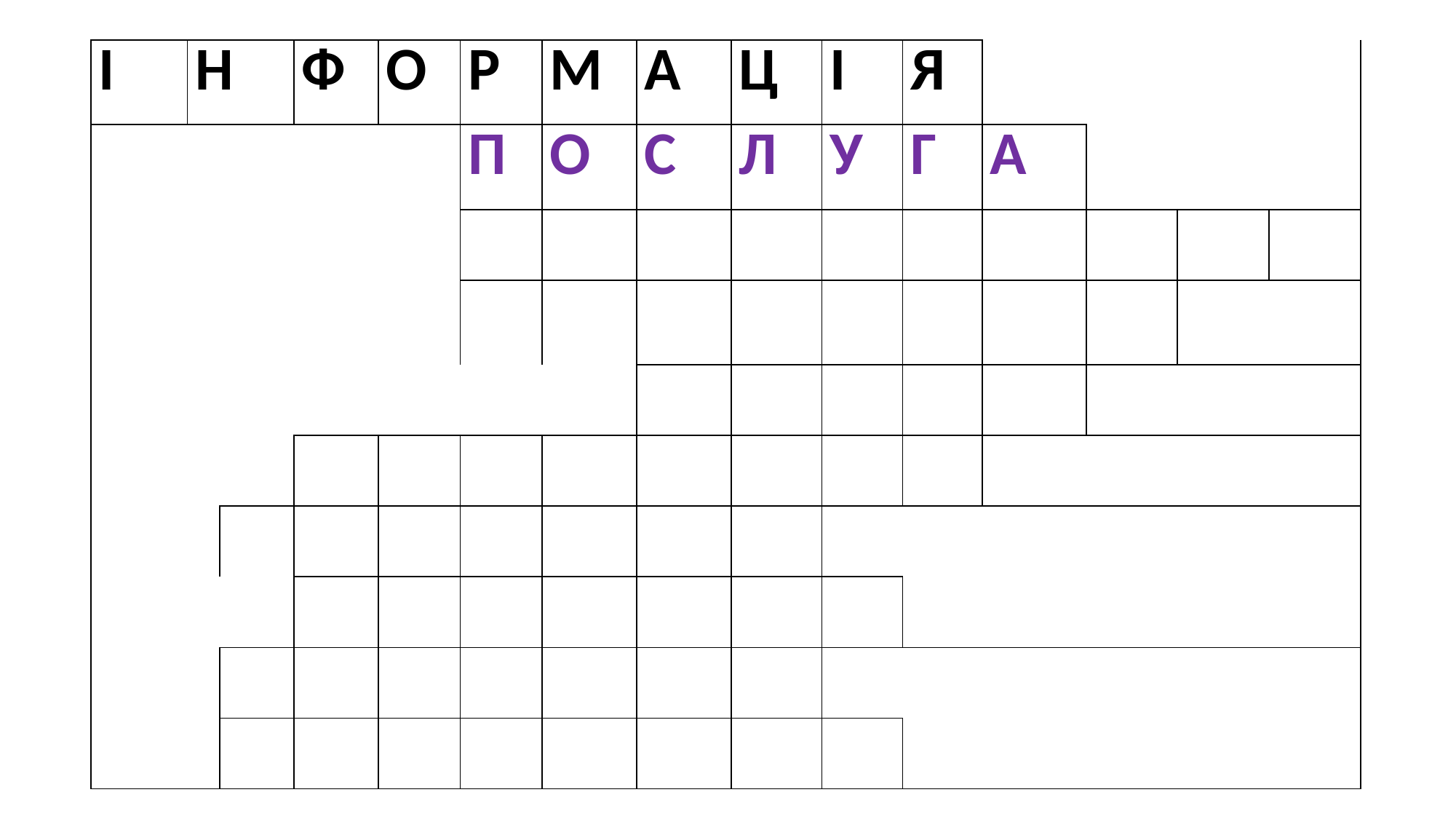

| І | Н |  | Ф | О | Р | М | А | Ц | І | Я |  |  |  |  |
| --- | --- | --- | --- | --- | --- | --- | --- | --- | --- | --- | --- | --- | --- | --- |
|  |  |  |  |  | П | О | С | Л | У | Г | А |  |  |  |
|  |  |  |  |  |  |  |  |  |  |  |  |  |  |  |
|  |  |  |  |  |  |  |  |  |  |  |  |  |  |  |
|  |  |  |  |  |  |  |  |  |  |  |  |  |  |  |
|  |  |  |  |  |  |  |  |  |  |  |  |  |  |  |
|  |  |  |  |  |  |  |  |  |  |  |  |  |  |  |
|  |  |  |  |  |  |  |  |  |  |  |  |  |  |  |
|  |  |  |  |  |  |  |  |  |  |  |  |  |  |  |
|  |  |  |  |  |  |  |  |  |  |  |  |  |  |  |